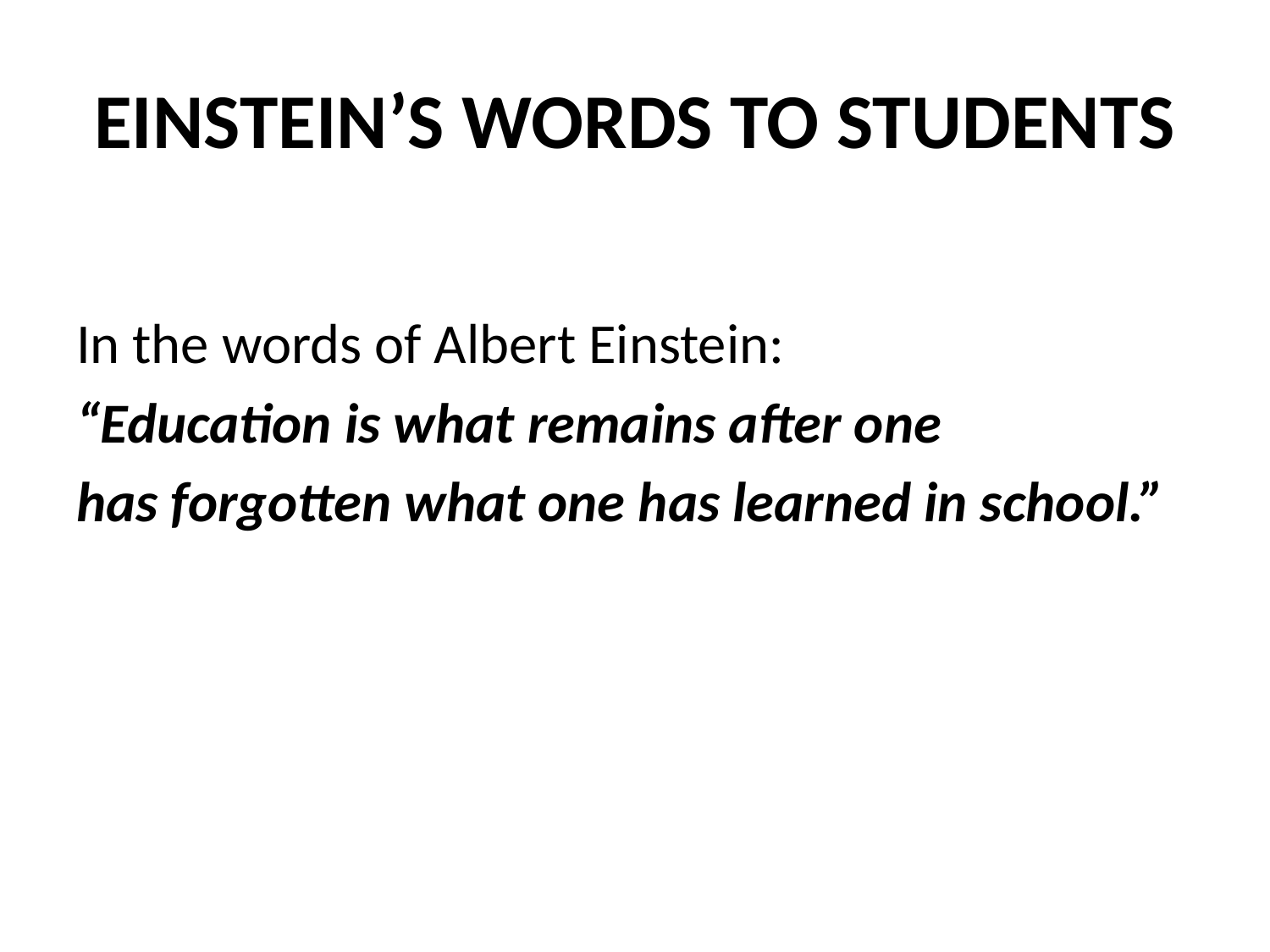

# EINSTEIN’S WORDS TO STUDENTS

In the words of Albert Einstein:
“Education is what remains after one
has forgotten what one has learned in school.”